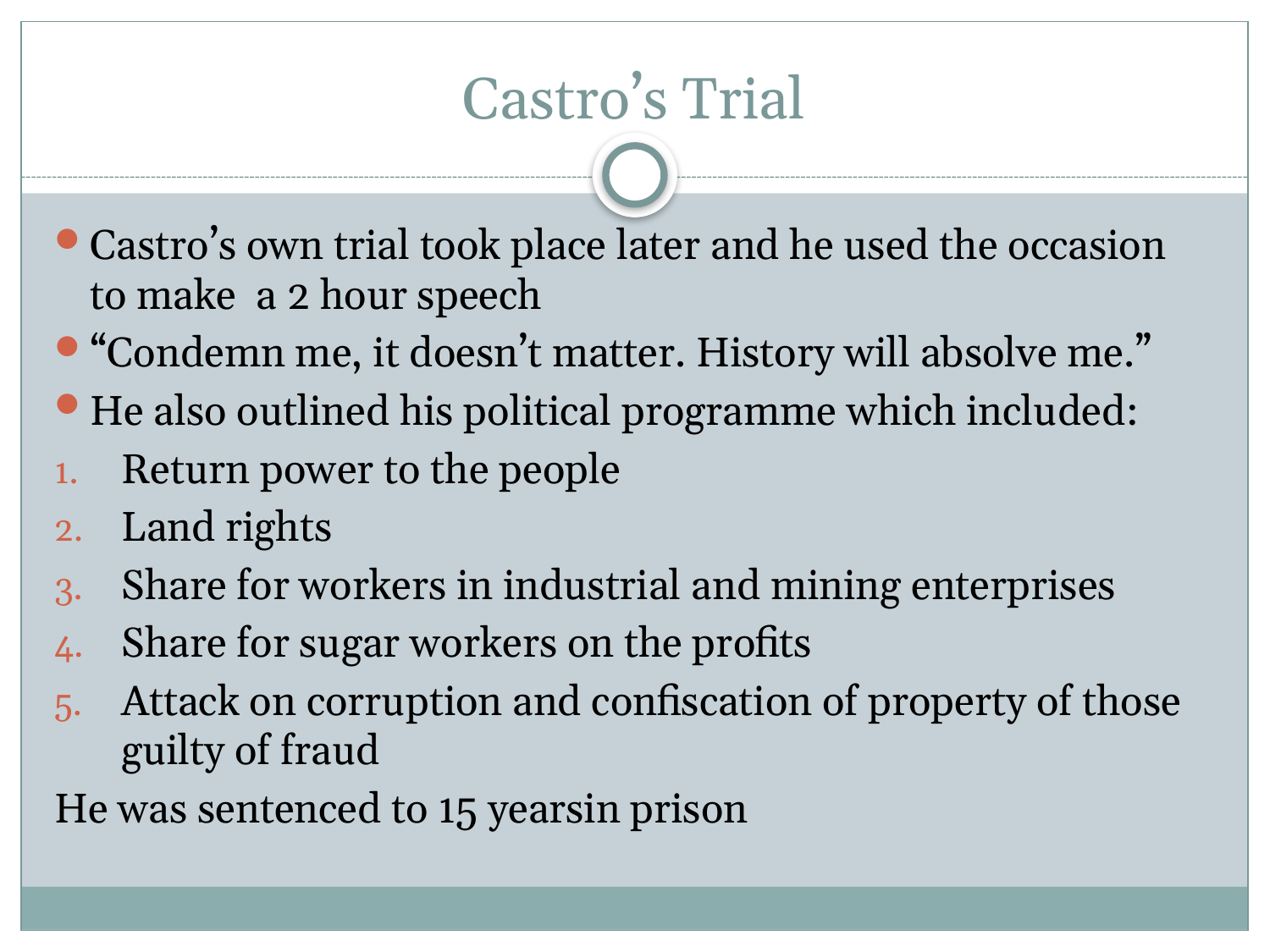

# Castro’s Trial
Castro’s own trial took place later and he used the occasion to make  a 2 hour speech
“Condemn me, it doesn’t matter. History will absolve me.”
He also outlined his political programme which included:
Return power to the people
Land rights
Share for workers in industrial and mining enterprises
Share for sugar workers on the profits
Attack on corruption and confiscation of property of those guilty of fraud
He was sentenced to 15 yearsin prison